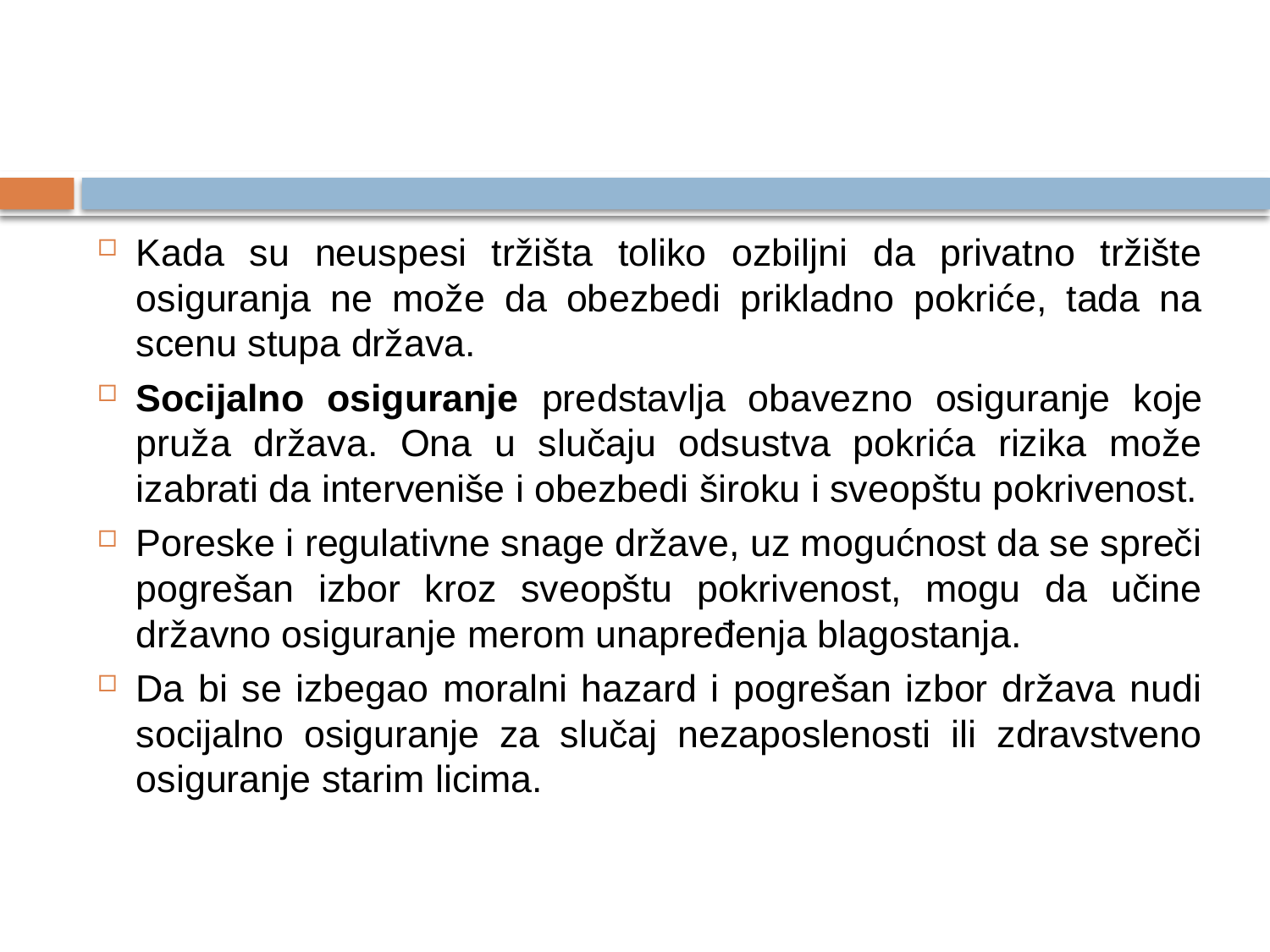

#
Kada su neuspesi tržišta toliko ozbiljni da privatno tržište osiguranja ne može da obezbedi prikladno pokriće, tada na scenu stupa država.
Socijalno osiguranje predstavlja obavezno osiguranje koje pruža država. Ona u slučaju odsustva pokrića rizika može izabrati da interveniše i obezbedi široku i sveopštu pokrivenost.
Poreske i regulativne snage države, uz mogućnost da se spreči pogrešan izbor kroz sveopštu pokrivenost, mogu da učine državno osiguranje merom unapređenja blagostanja.
Da bi se izbegao moralni hazard i pogrešan izbor država nudi socijalno osiguranje za slučaj nezaposlenosti ili zdravstveno osiguranje starim licima.